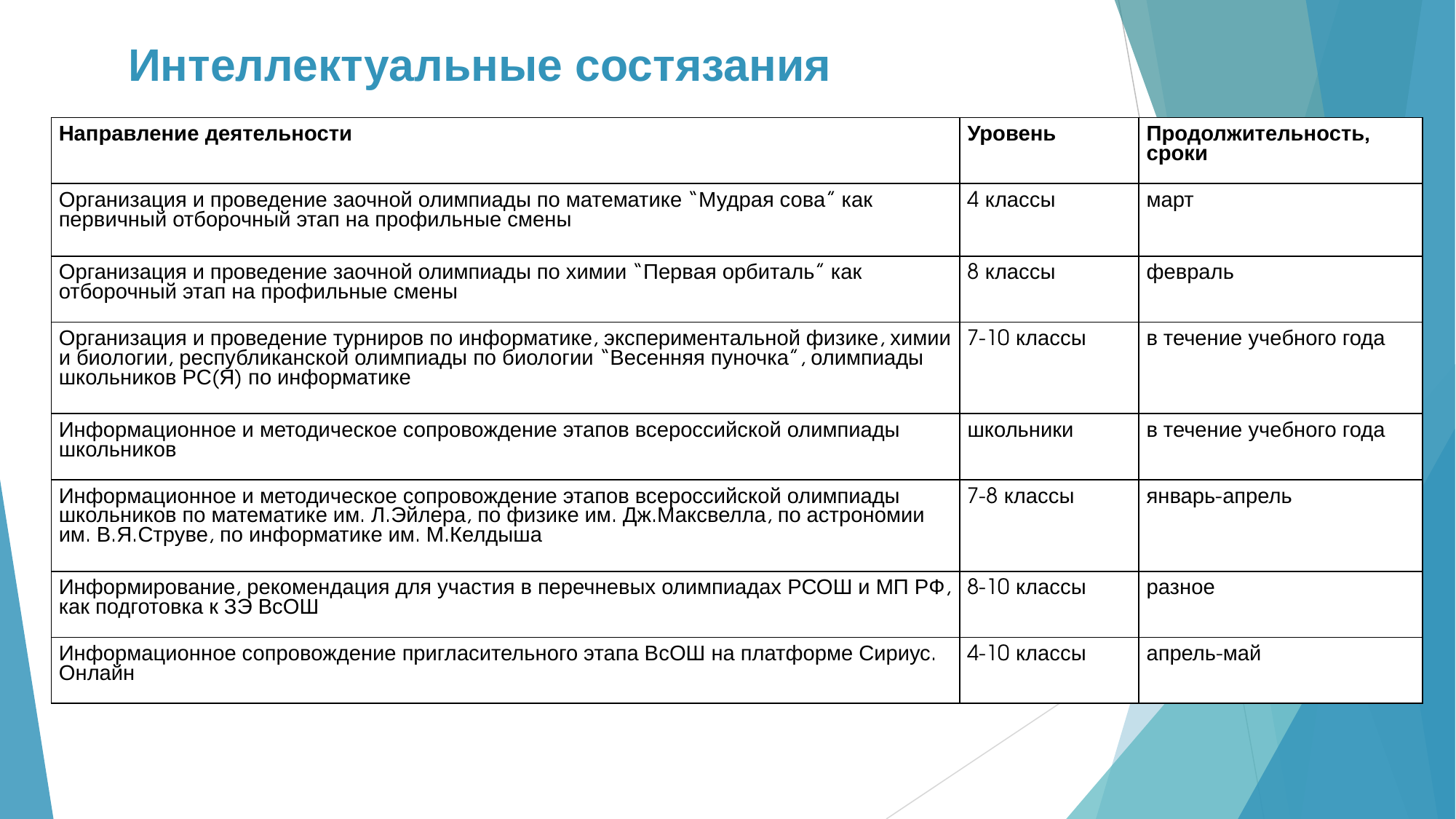

Интеллектуальные состязания
| Направление деятельности | Уровень | Продолжительность, сроки |
| --- | --- | --- |
| Организация и проведение заочной олимпиады по математике “Мудрая сова” как первичный отборочный этап на профильные смены | 4 классы | март |
| Организация и проведение заочной олимпиады по химии “Первая орбиталь” как отборочный этап на профильные смены | 8 классы | февраль |
| Организация и проведение турниров по информатике, экспериментальной физике, химии и биологии, республиканской олимпиады по биологии “Весенняя пуночка”, олимпиады школьников РС(Я) по информатике | 7-10 классы | в течение учебного года |
| Информационное и методическое сопровождение этапов всероссийской олимпиады школьников | школьники | в течение учебного года |
| Информационное и методическое сопровождение этапов всероссийской олимпиады школьников по математике им. Л.Эйлера, по физике им. Дж.Максвелла, по астрономии им. В.Я.Струве, по информатике им. М.Келдыша | 7-8 классы | январь-апрель |
| Информирование, рекомендация для участия в перечневых олимпиадах РСОШ и МП РФ, как подготовка к ЗЭ ВсОШ | 8-10 классы | разное |
| Информационное сопровождение пригласительного этапа ВсОШ на платформе Сириус. Онлайн | 4-10 классы | апрель-май |